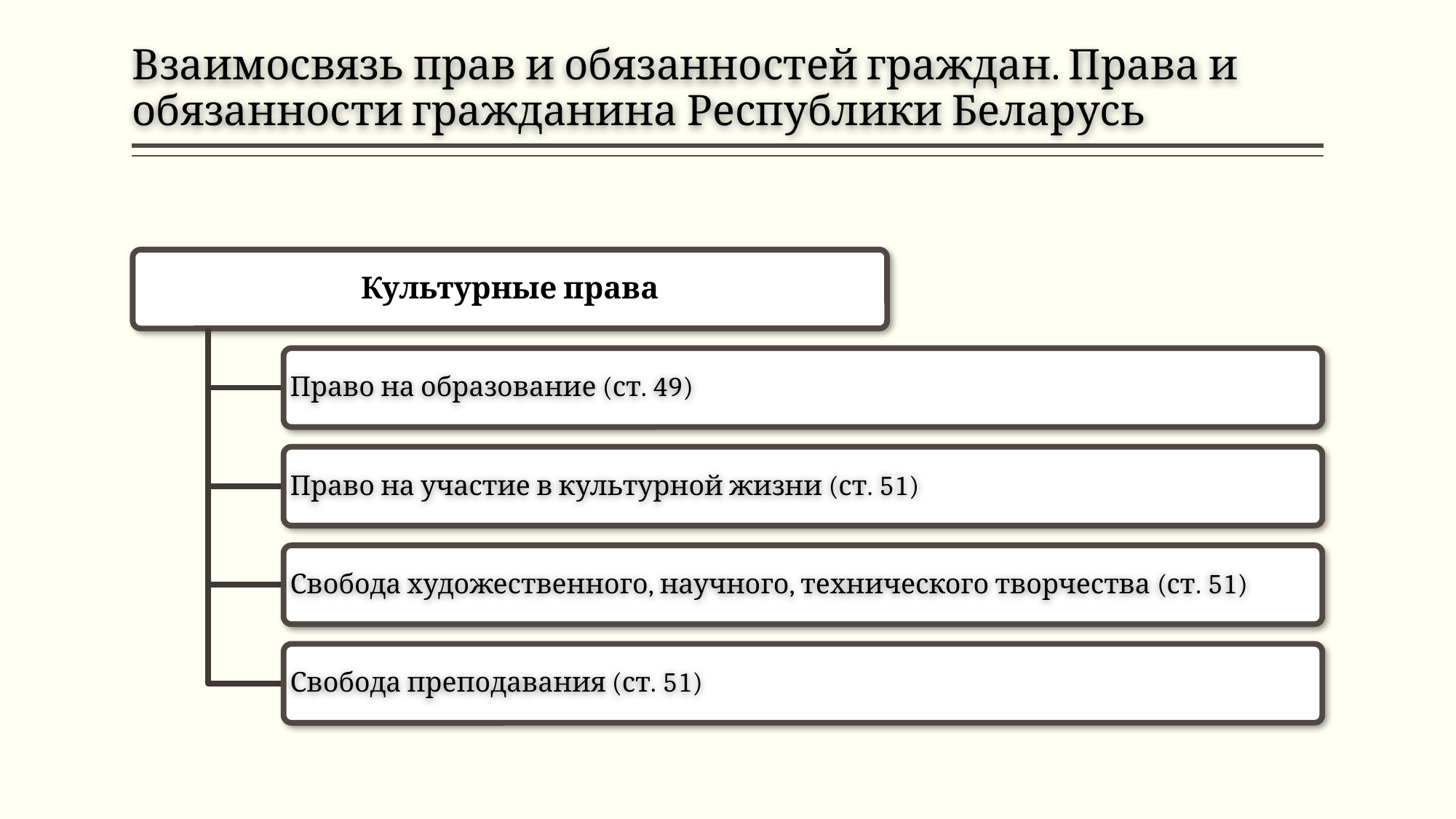

# Взаимосвязь прав и обязанностей граждан. Права и обязанности гражданина Республики Беларусь

Культурные права

Право на образование (ст. 49)

Право на участие в культурной жизни (ст. 51)

Свобода художественного, научного, технического творчества (ст. 51)

Свобода преподавания (ст. 51)